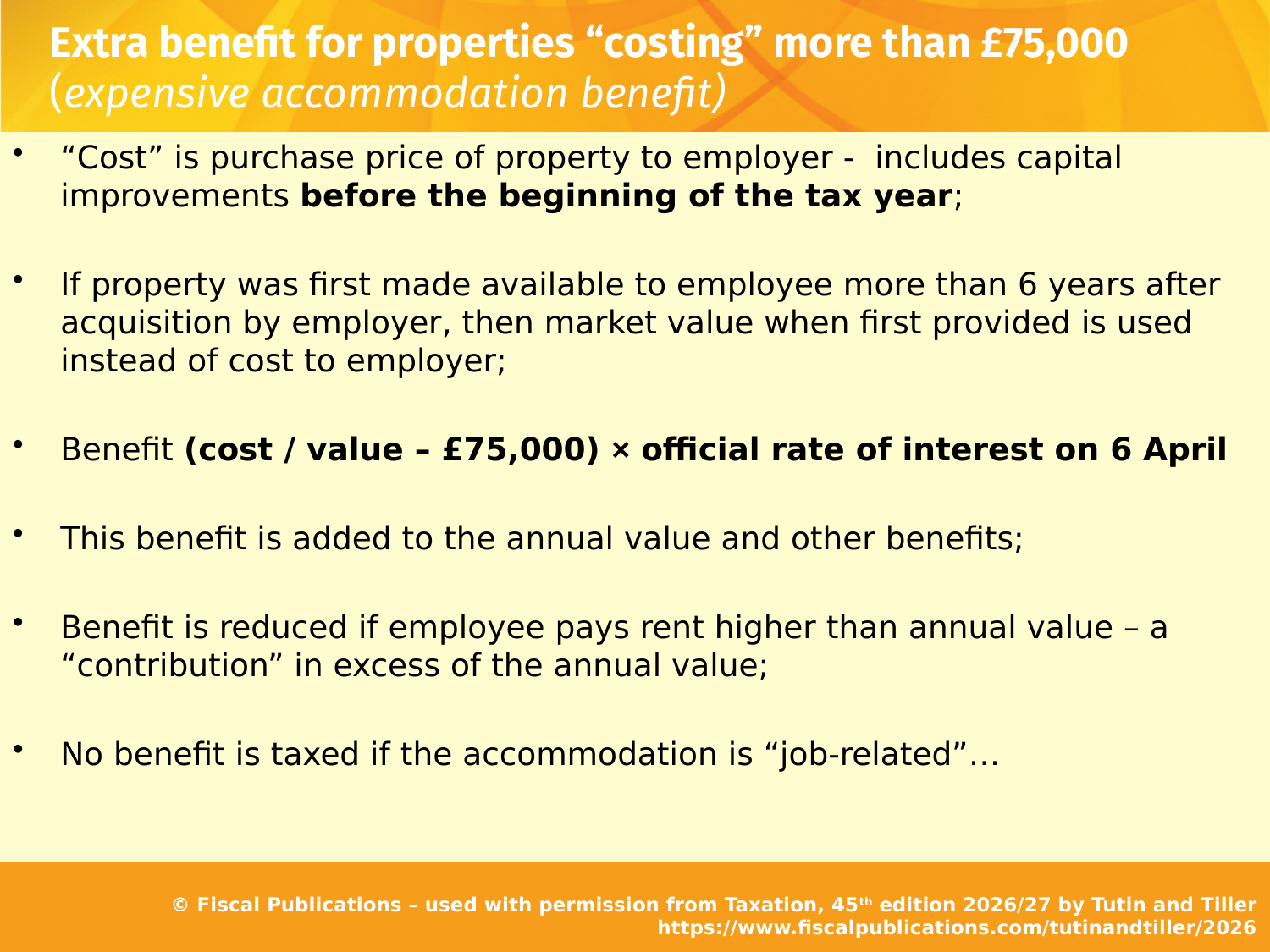

# Extra benefit for properties “costing” more than £75,000 (expensive accommodation benefit)
“Cost” is purchase price of property to employer -  includes capital improvements before the beginning of the tax year;

If property was first made available to employee more than 6 years after acquisition by employer, then market value when first provided is used instead of cost to employer;

Benefit (cost / value – £75,000) × official rate of interest on 6 April

This benefit is added to the annual value and other benefits;

Benefit is reduced if employee pays rent higher than annual value – a “contribution” in excess of the annual value;

No benefit is taxed if the accommodation is “job-related”…